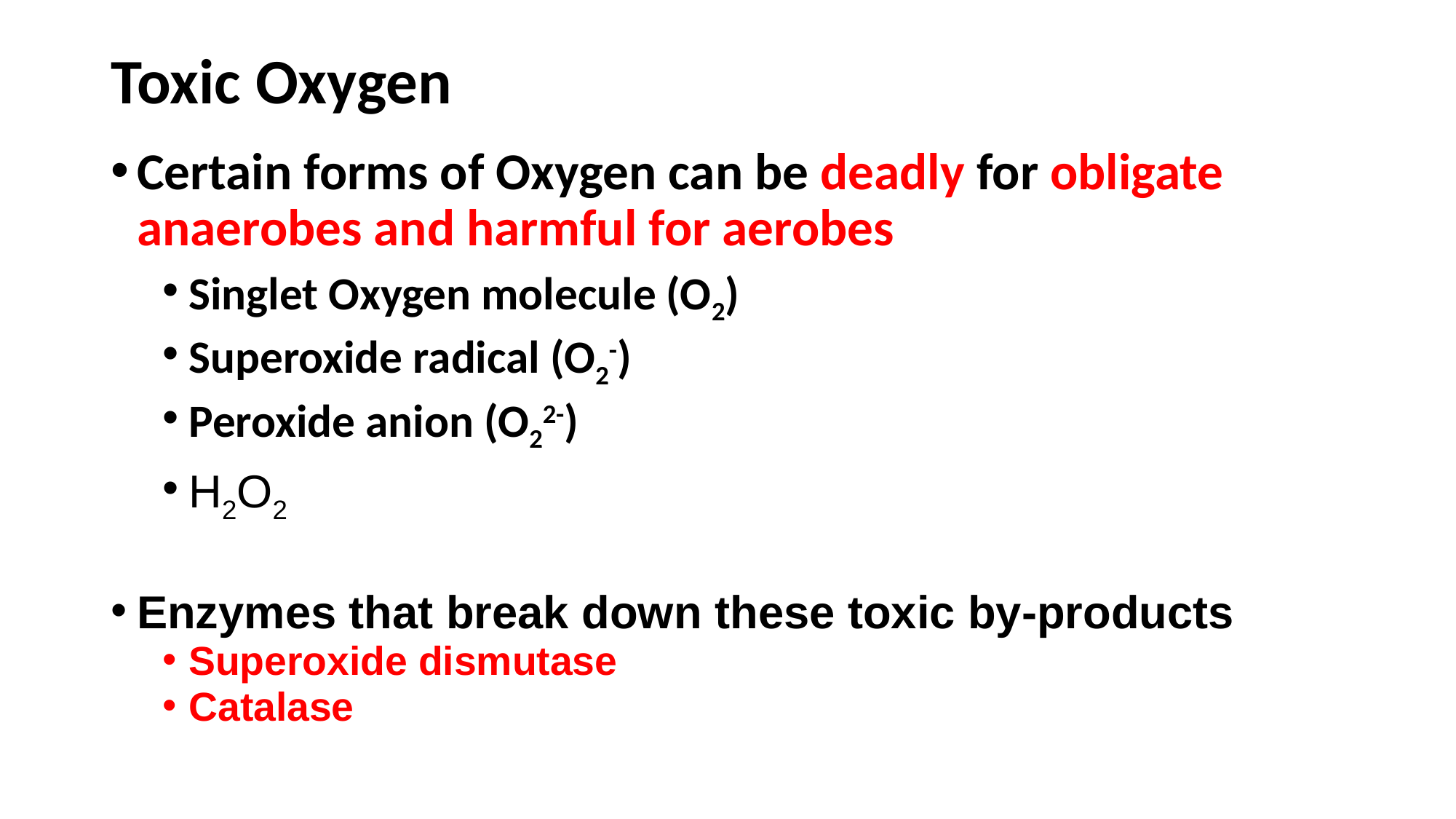

# Toxic Oxygen
Certain forms of Oxygen can be deadly for obligate anaerobes and harmful for aerobes
Singlet Oxygen molecule (O2)
Superoxide radical (O2-)
Peroxide anion (O22-)
H2O2

Enzymes that break down these toxic by-products
Superoxide dismutase
Catalase